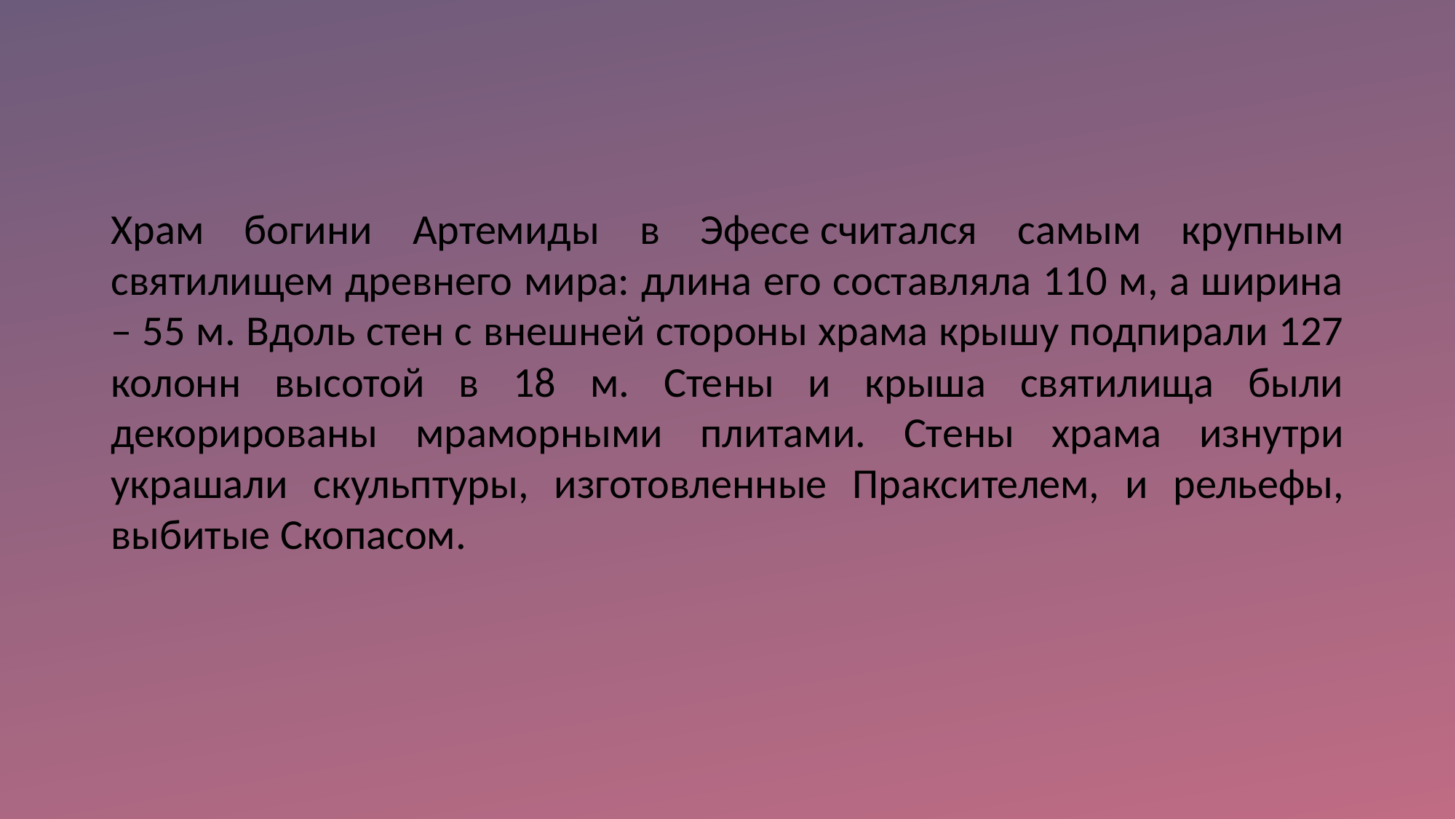

Храм богини Артемиды в Эфесе считался самым крупным святилищем древнего мира: длина его составляла 110 м, а ширина – 55 м. Вдоль стен с внешней стороны храма крышу подпирали 127 колонн высотой в 18 м. Стены и крыша святилища были декорированы мраморными плитами. Стены храма изнутри украшали скульптуры, изготовленные Праксителем, и рельефы, выбитые Скопасом.